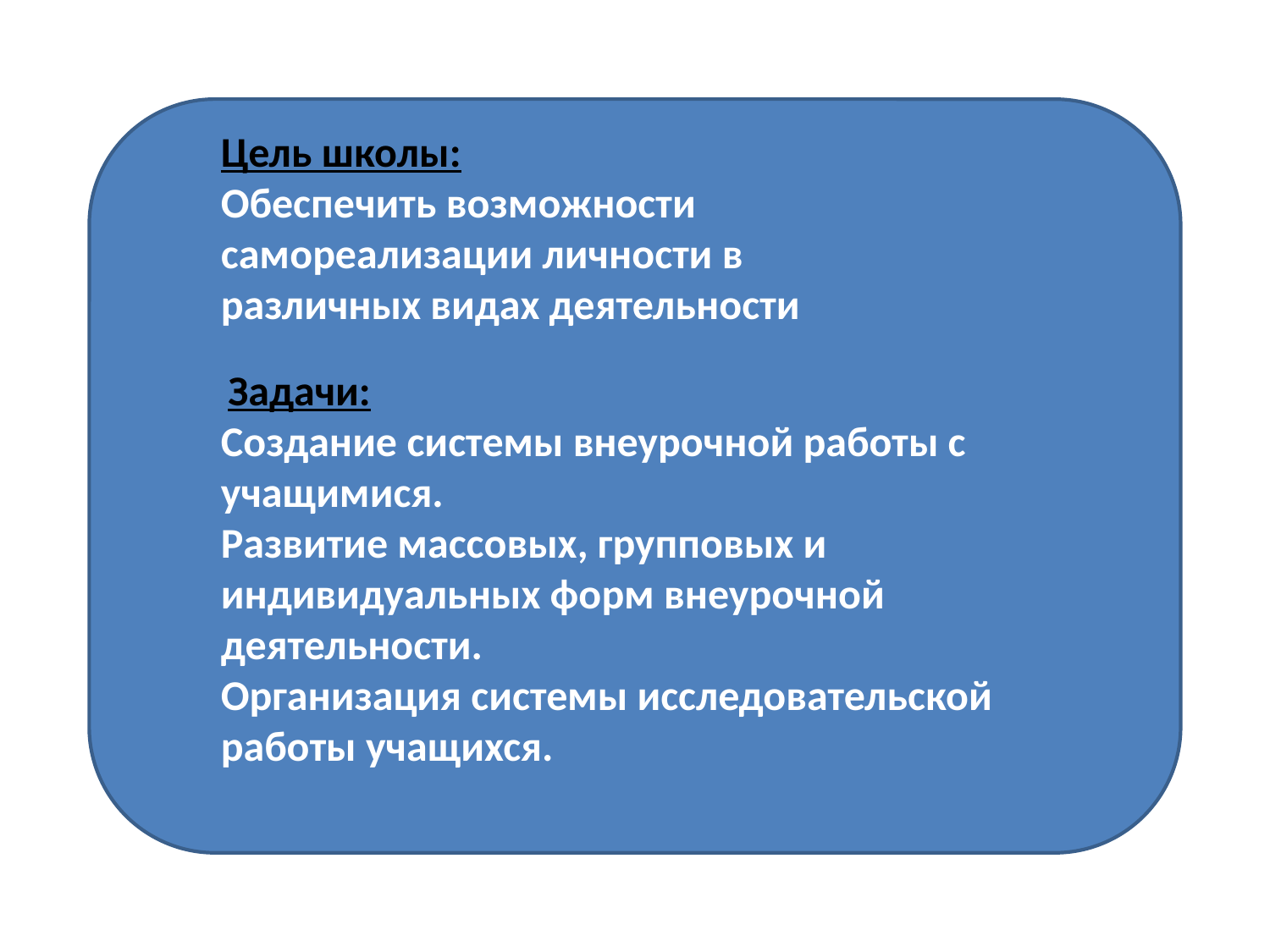

Цель школы:
Обеспечить возможности  самореализации личности в различных видах деятельности
 Задачи:
Создание системы внеурочной работы с учащимися.
Развитие массовых, групповых и индивидуальных форм внеурочной деятельности.
Организация системы исследовательской работы учащихся.